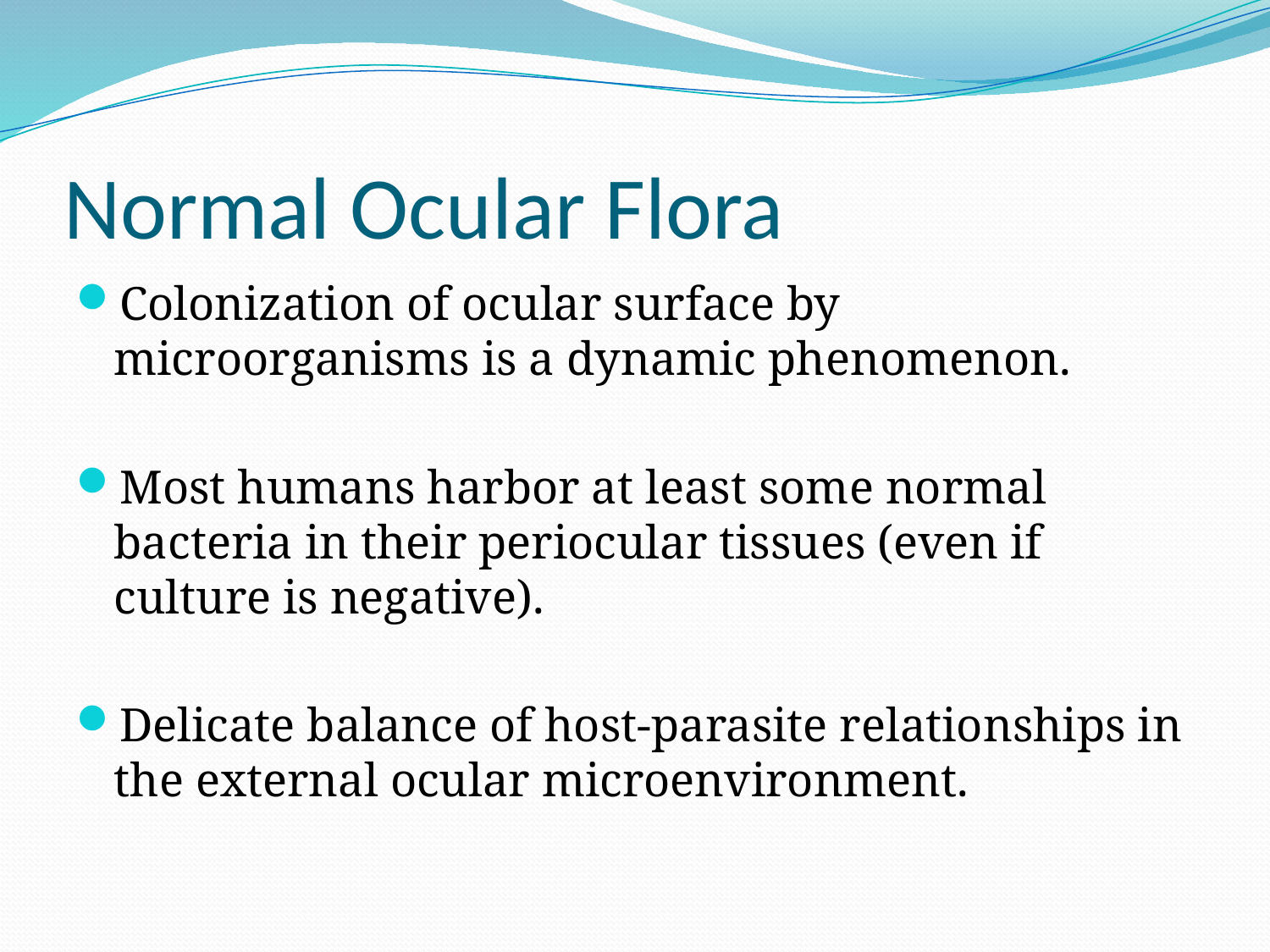

# Normal Ocular Flora
Colonization of ocular surface by microorganisms is a dynamic phenomenon.

Most humans harbor at least some normal bacteria in their periocular tissues (even if culture is negative).

Delicate balance of host-parasite relationships in the external ocular microenvironment.